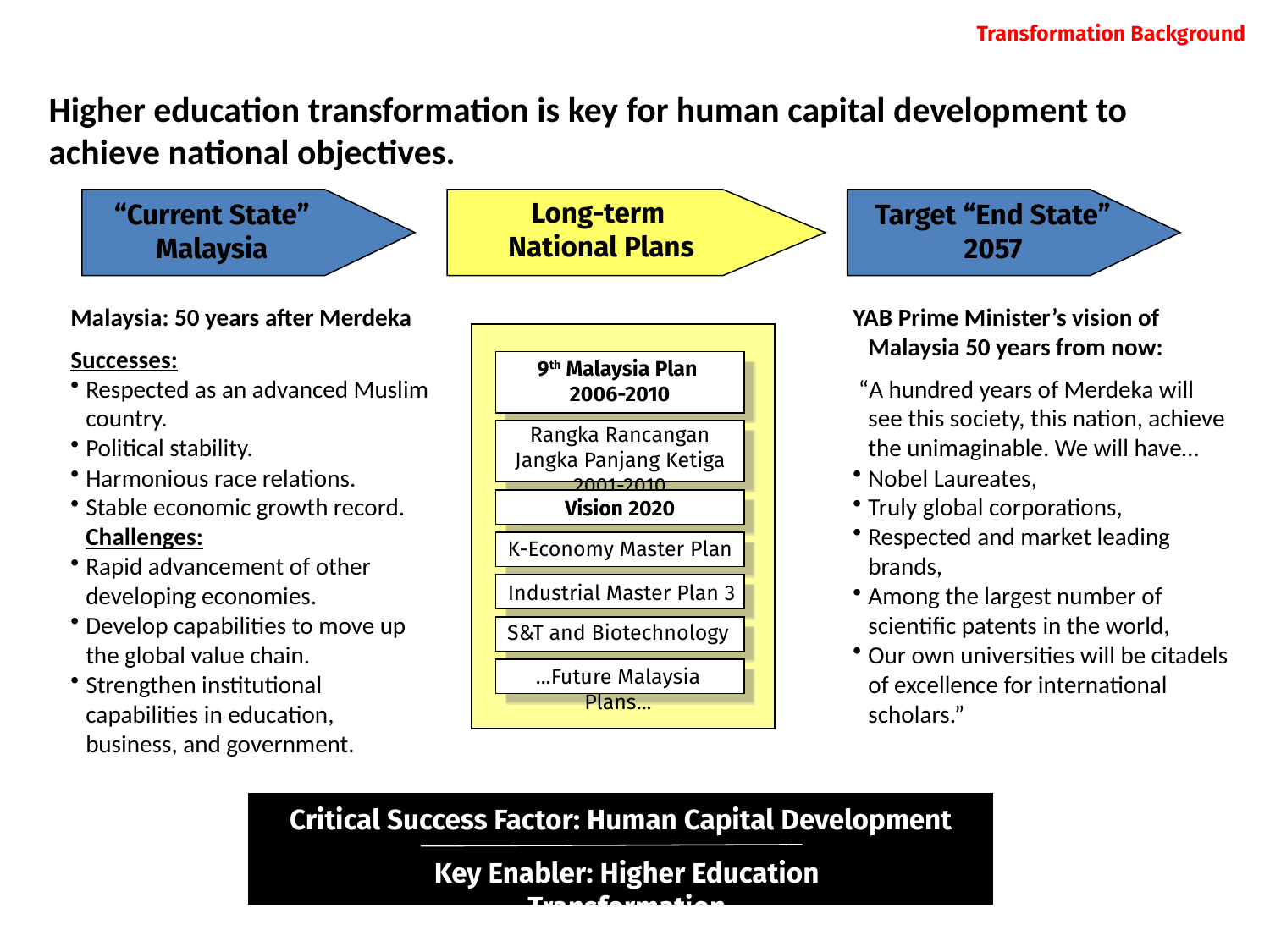

Transformation Background
Higher education transformation is key for human capital development to achieve national objectives.
Long-term
National Plans

“Current State”
Malaysia
Target “End State”
2057
YAB Prime Minister’s vision of Malaysia 50 years from now:
 “A hundred years of Merdeka will see this society, this nation, achieve the unimaginable. We will have…
Nobel Laureates,
Truly global corporations,
Respected and market leading brands,
Among the largest number of scientific patents in the world,
Our own universities will be citadels of excellence for international scholars.”
Malaysia: 50 years after Merdeka
Successes:
Respected as an advanced Muslim country.
Political stability.
Harmonious race relations.
Stable economic growth record.
	Challenges:
Rapid advancement of other developing economies.
Develop capabilities to move up the global value chain.
Strengthen institutional capabilities in education, business, and government.

9th Malaysia Plan
2006-2010

Rangka Rancangan Jangka Panjang Ketiga 2001-2010

Vision 2020
K-Economy Master Plan

Industrial Master Plan 3
S&T and Biotechnology

...Future Malaysia Plans...

Critical Success Factor: Human Capital Development

Key Enabler: Higher Education Transformation